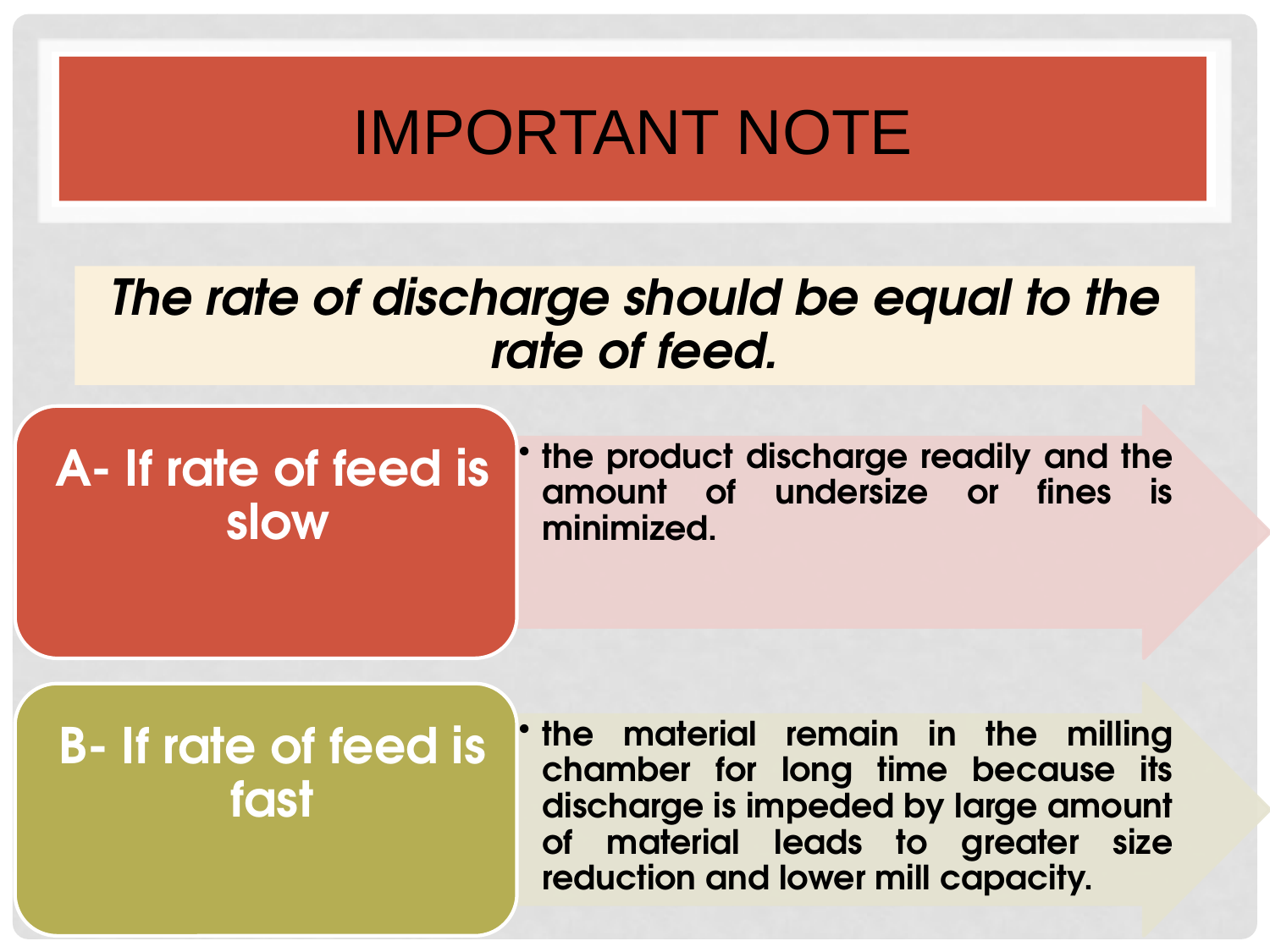

# Important Note
The rate of discharge should be equal to the rate of feed.
the product discharge readily and the amount of undersize or fines is minimized.
A- If rate of feed is slow

the material remain in the milling chamber for long time because its discharge is impeded by large amount of material leads to greater size reduction and lower mill capacity.
B- If rate of feed is fast